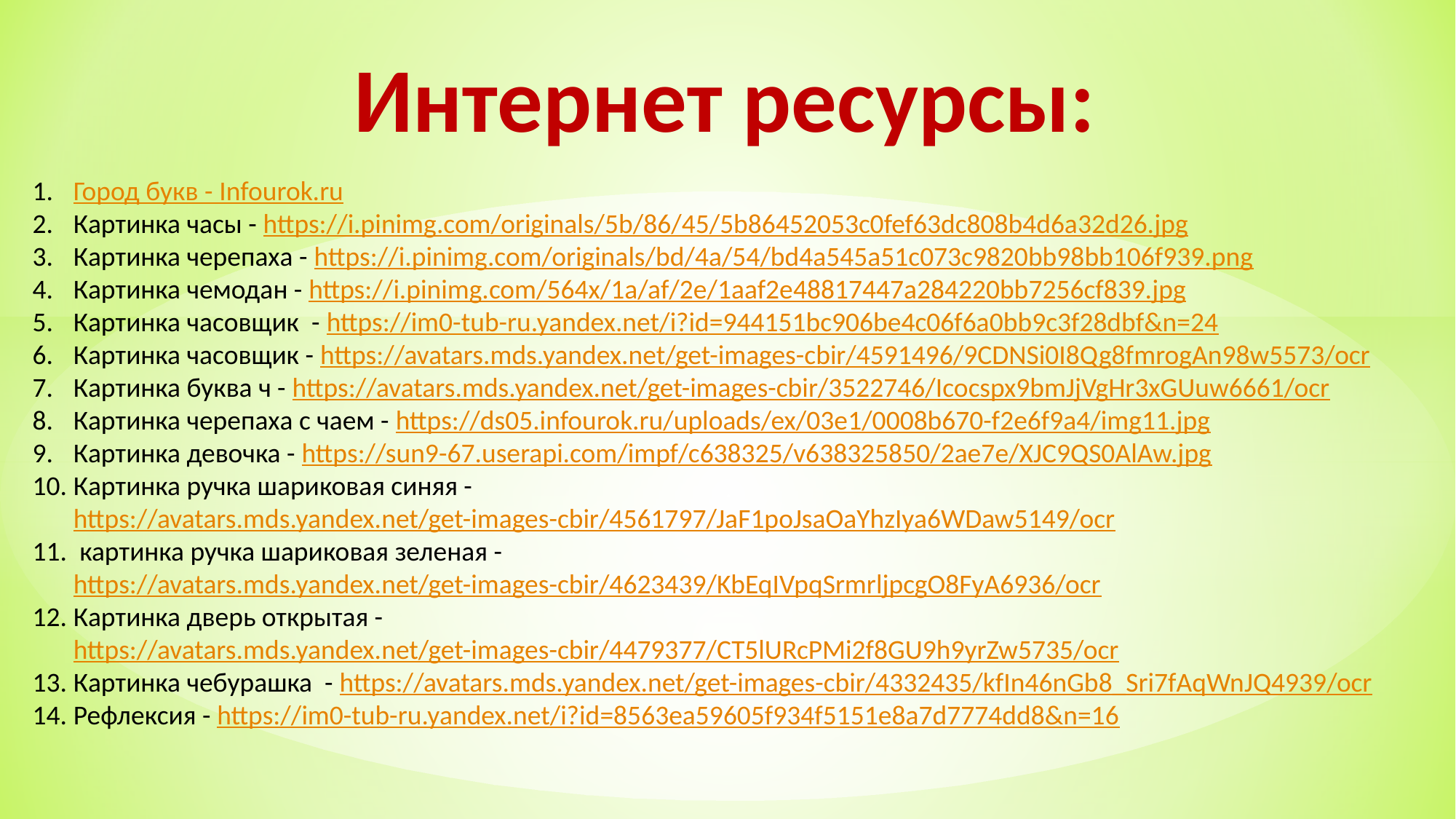

# Интернет ресурсы:
Город букв - Infourok.ru
Картинка часы - https://i.pinimg.com/originals/5b/86/45/5b86452053c0fef63dc808b4d6a32d26.jpg
Картинка черепаха - https://i.pinimg.com/originals/bd/4a/54/bd4a545a51c073c9820bb98bb106f939.png
Картинка чемодан - https://i.pinimg.com/564x/1a/af/2e/1aaf2e48817447a284220bb7256cf839.jpg
Картинка часовщик  - https://im0-tub-ru.yandex.net/i?id=944151bc906be4c06f6a0bb9c3f28dbf&n=24
Картинка часовщик - https://avatars.mds.yandex.net/get-images-cbir/4591496/9CDNSi0I8Qg8fmrogAn98w5573/ocr
Картинка буква ч - https://avatars.mds.yandex.net/get-images-cbir/3522746/Icocspx9bmJjVgHr3xGUuw6661/ocr
Картинка черепаха с чаем - https://ds05.infourok.ru/uploads/ex/03e1/0008b670-f2e6f9a4/img11.jpg
Картинка девочка - https://sun9-67.userapi.com/impf/c638325/v638325850/2ae7e/XJC9QS0AlAw.jpg
Картинка ручка шариковая синяя - https://avatars.mds.yandex.net/get-images-cbir/4561797/JaF1poJsaOaYhzIya6WDaw5149/ocr
 картинка ручка шариковая зеленая - https://avatars.mds.yandex.net/get-images-cbir/4623439/KbEqIVpqSrmrljpcgO8FyA6936/ocr
Картинка дверь открытая - https://avatars.mds.yandex.net/get-images-cbir/4479377/CT5lURcPMi2f8GU9h9yrZw5735/ocr
Картинка чебурашка  - https://avatars.mds.yandex.net/get-images-cbir/4332435/kfIn46nGb8_Sri7fAqWnJQ4939/ocr
Рефлексия - https://im0-tub-ru.yandex.net/i?id=8563ea59605f934f5151e8a7d7774dd8&n=16